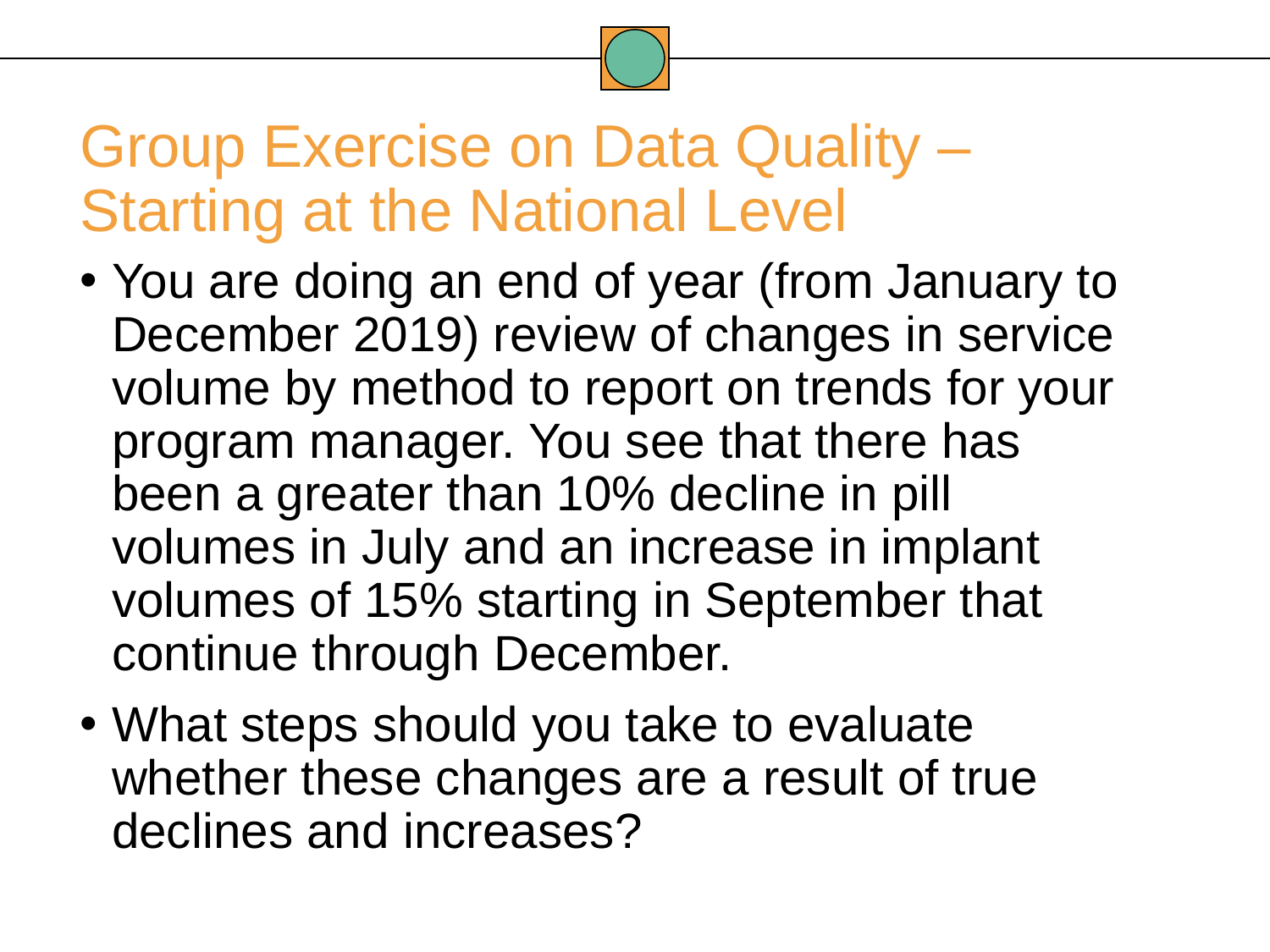

Group Exercise on Data Quality – Starting at the National Level
You are doing an end of year (from January to December 2019) review of changes in service volume by method to report on trends for your program manager. You see that there has been a greater than 10% decline in pill volumes in July and an increase in implant volumes of 15% starting in September that continue through December.
What steps should you take to evaluate whether these changes are a result of true declines and increases?